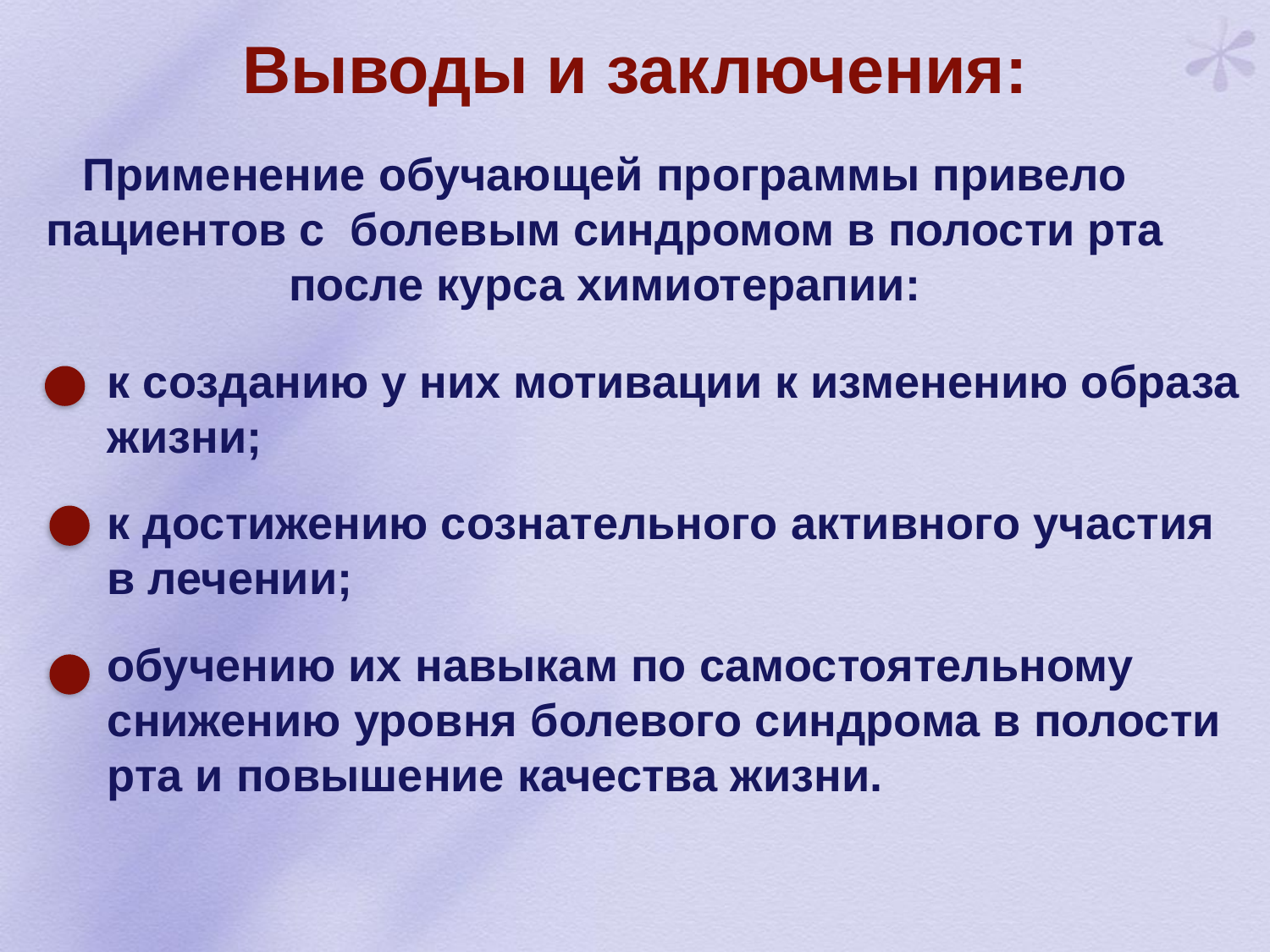

Выводы и заключения:
Применение обучающей программы привело пациентов с  болевым синдромом в полости рта после курса химиотерапии:
к созданию у них мотивации к изменению образа жизни;
к достижению сознательного активного участия в лечении;
обучению их навыкам по самостоятельному снижению уровня болевого синдрома в полости рта и повышение качества жизни.